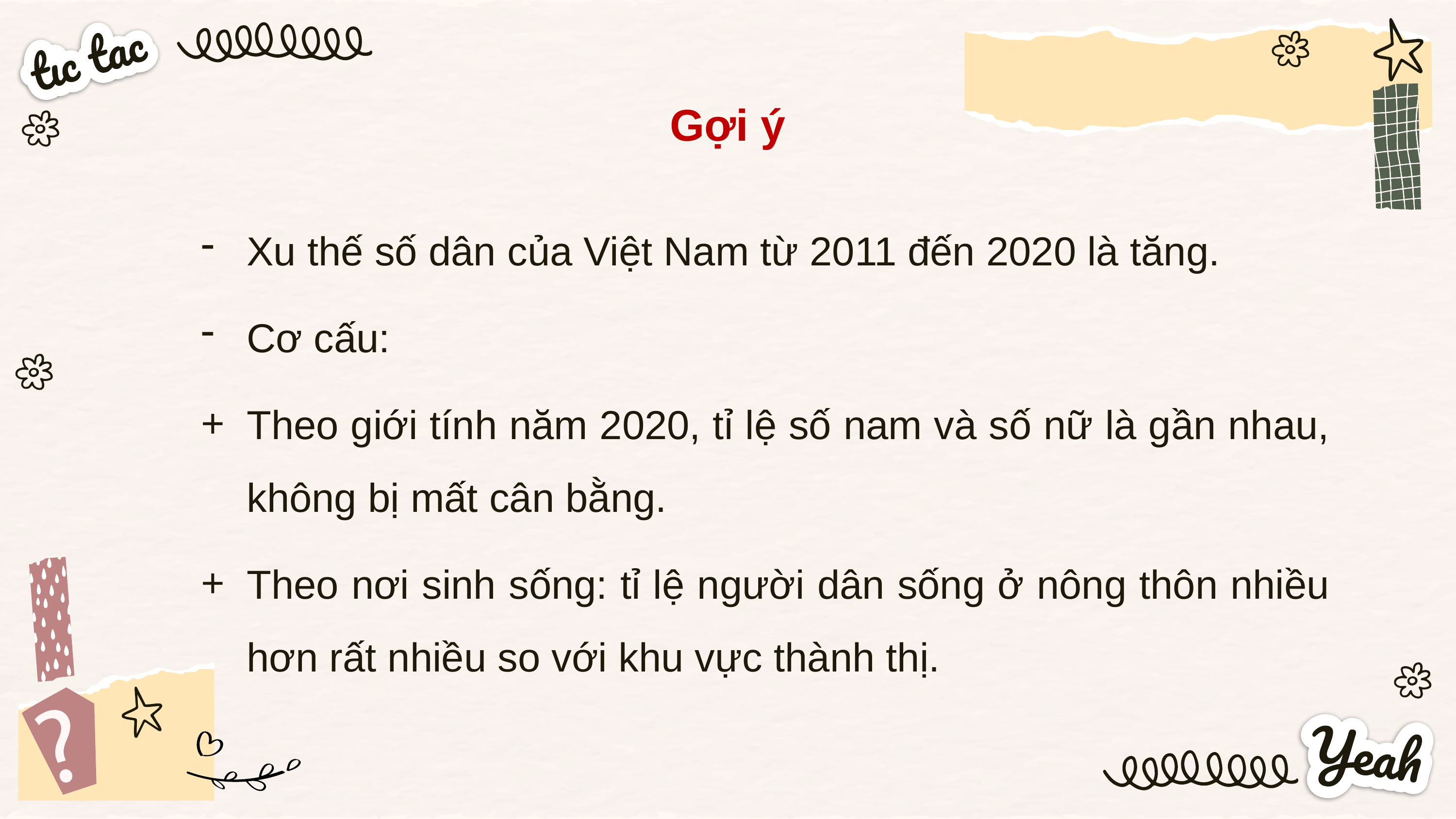

Gợi ý
Xu thế số dân của Việt Nam từ 2011 đến 2020 là tăng.
Cơ cấu:
Theo giới tính năm 2020, tỉ lệ số nam và số nữ là gần nhau, không bị mất cân bằng.
Theo nơi sinh sống: tỉ lệ người dân sống ở nông thôn nhiều hơn rất nhiều so với khu vực thành thị.